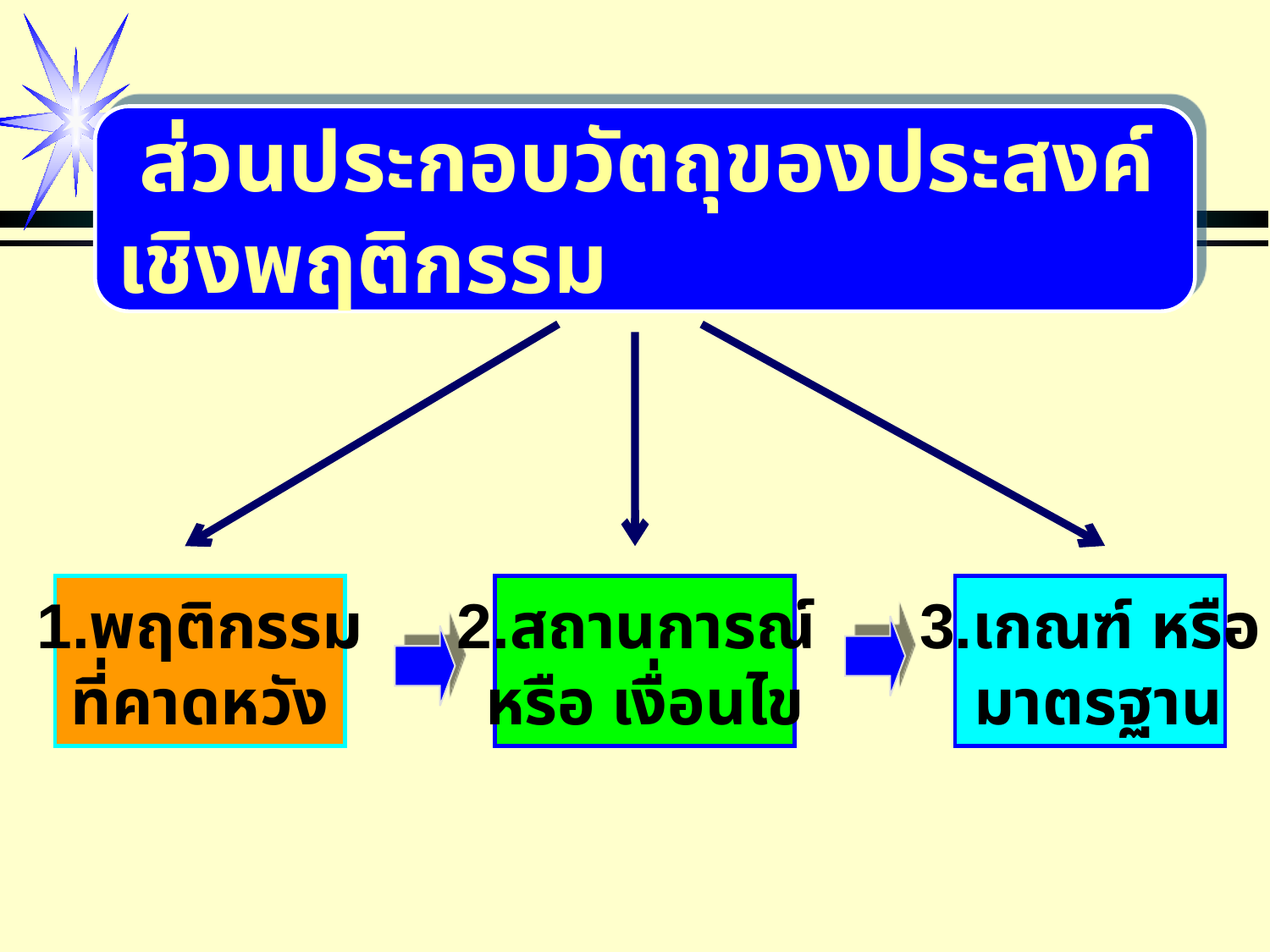

ส่วนประกอบวัตถุของประสงค์เชิงพฤติกรรม

1.พฤติกรรม
ที่คาดหวัง
2.สถานการณ์
หรือ เงื่อนไข
3.เกณฑ์ หรือ
 มาตรฐาน